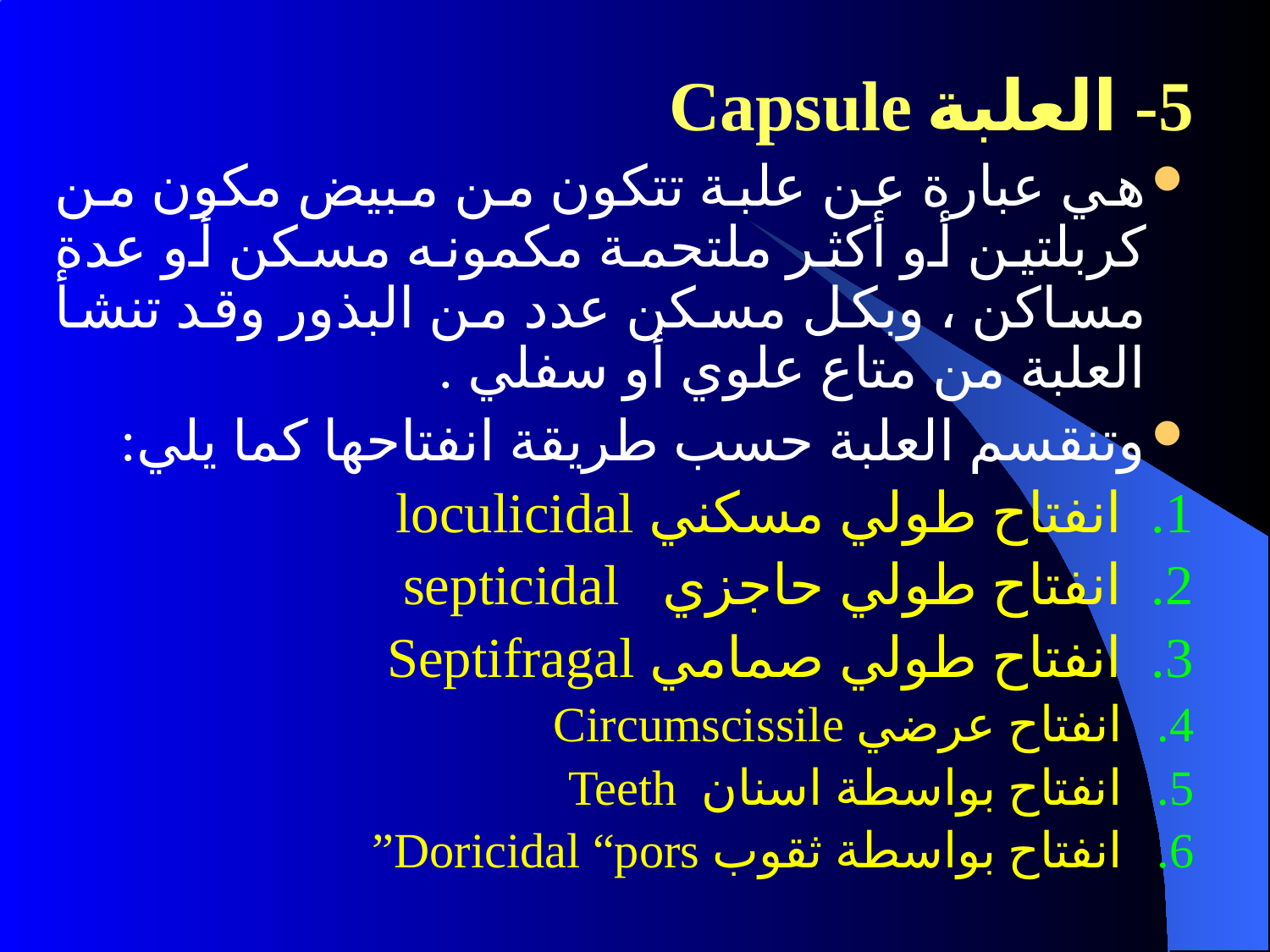

5- العلبة Capsule
هي عبارة عن علبة تتكون من مبيض مكون من كربلتين أو أكثر ملتحمة مكمونه مسكن أو عدة مساكن ، وبكل مسكن عدد من البذور وقد تنشأ العلبة من متاع علوي أو سفلي .
وتنقسم العلبة حسب طريقة انفتاحها كما يلي:
انفتاح طولي مسكني loculicidal
انفتاح طولي حاجزي   septicidal
انفتاح طولي صمامي Septifragal
انفتاح عرضي Circumscissile
انفتاح بواسطة اسنان  Teeth
انفتاح بواسطة ثقوب Doricidal “pors”